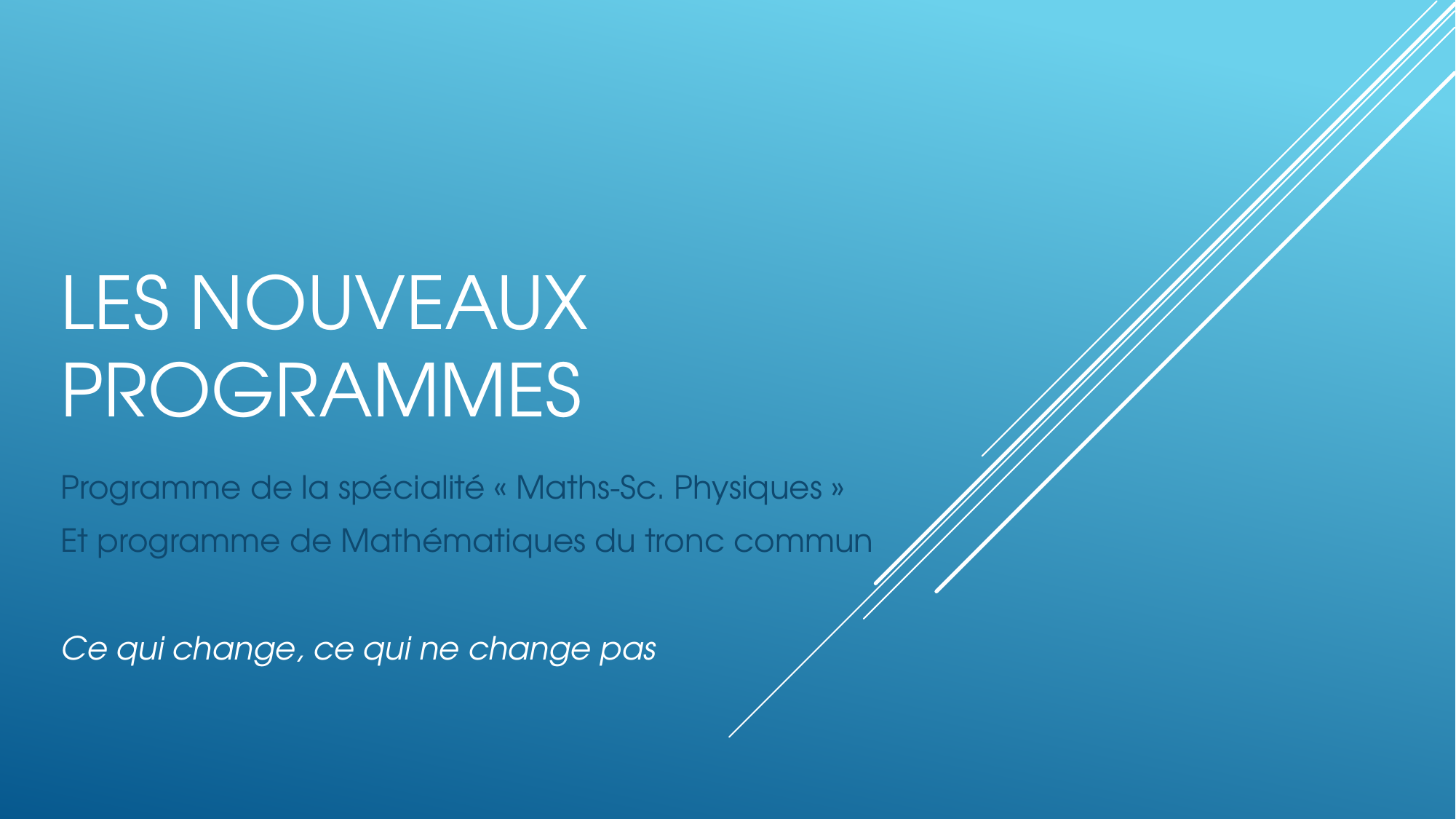

# LES NOUVEAUX PROGRAMMES
Programme de la spécialité « Maths-Sc. Physiques »
Et programme de Mathématiques du tronc commun

Ce qui change, ce qui ne change pas